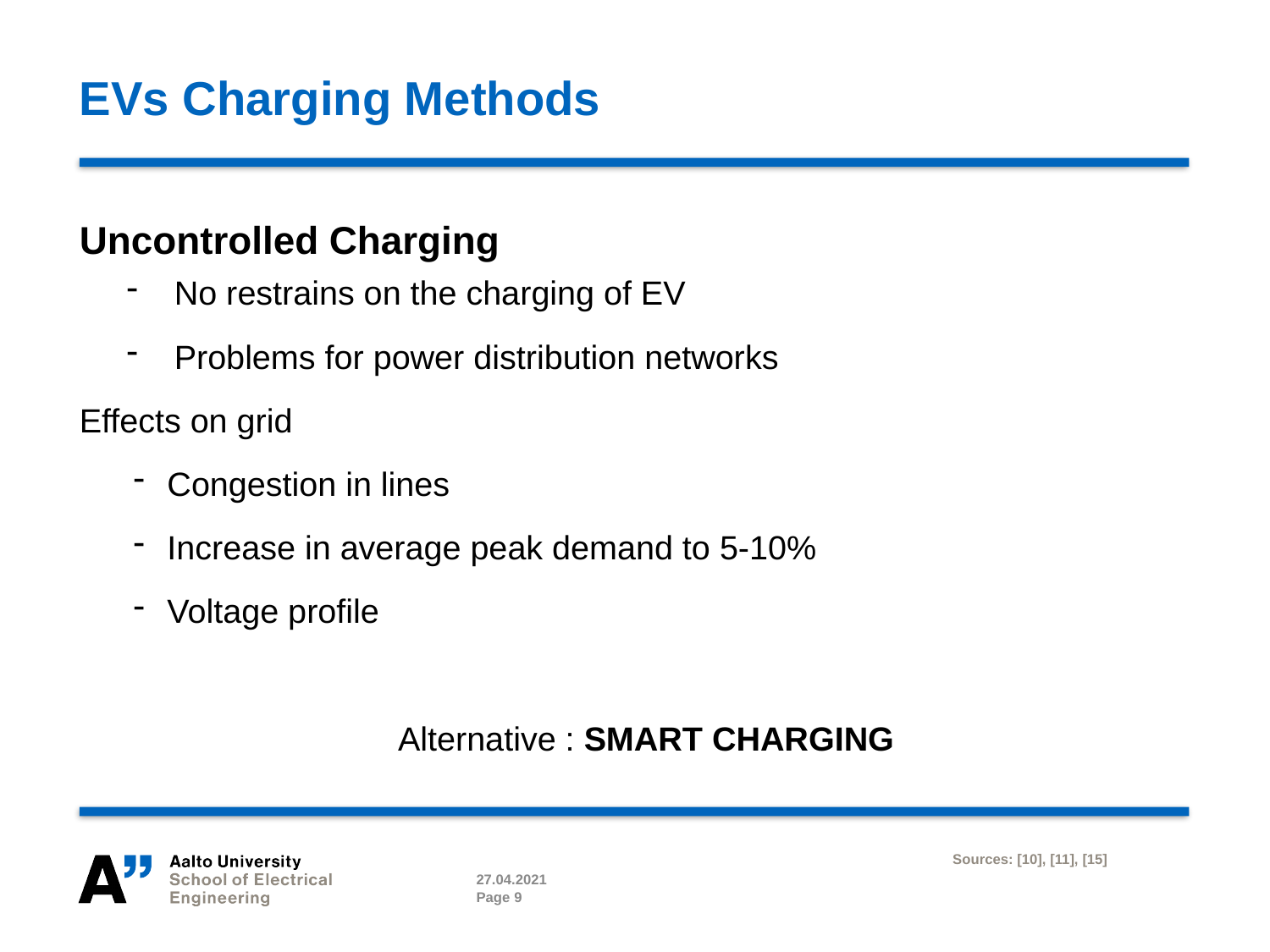

# EVs Charging Methods
Uncontrolled Charging
No restrains on the charging of EV
Problems for power distribution networks
Effects on grid
Congestion in lines
Increase in average peak demand to 5-10%
Voltage profile

Alternative : SMART CHARGING

Sources: [10], [11], [15]
27.04.2021
Page 9